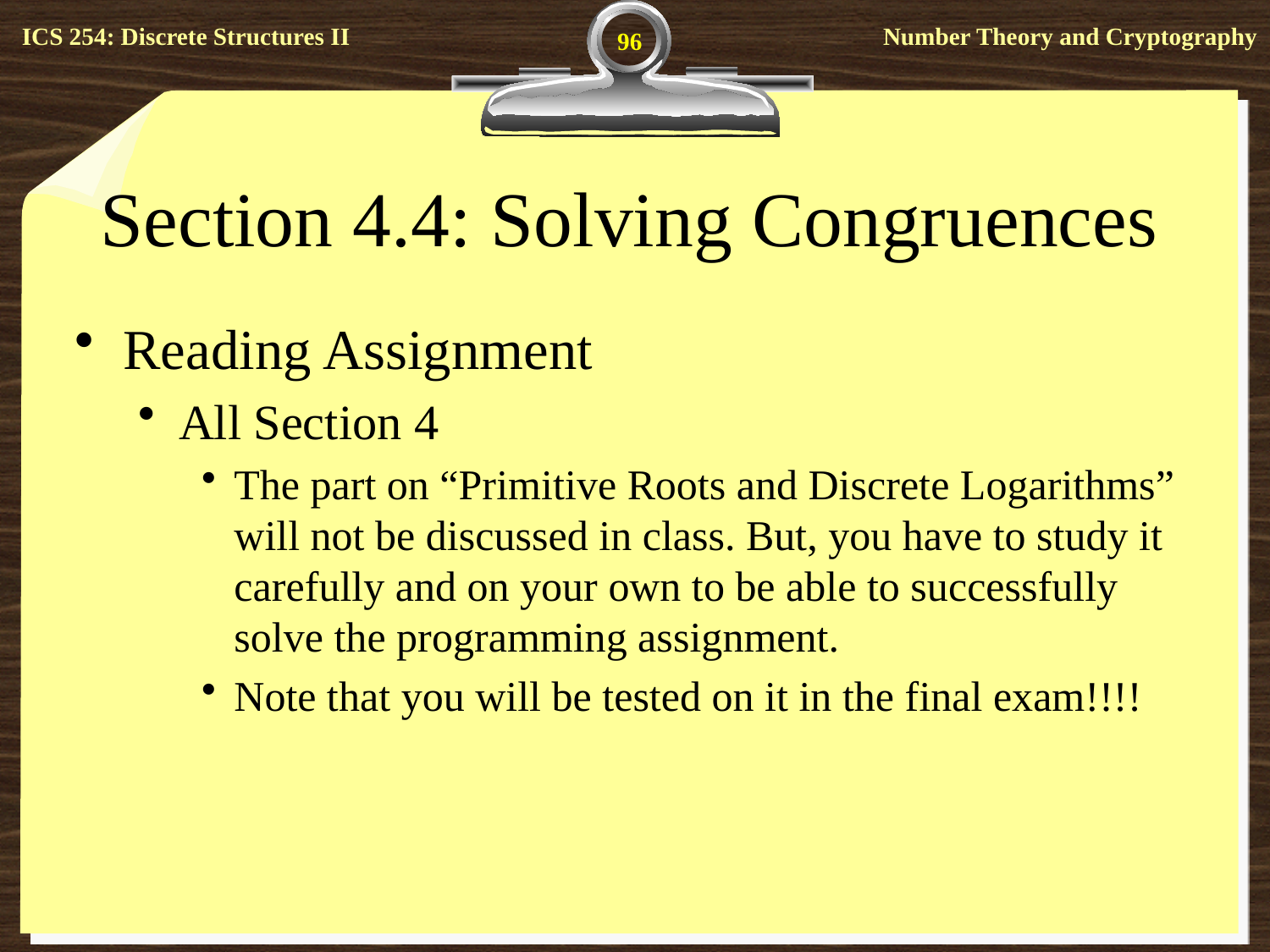

96
Section 4.4: Solving Congruences
Reading Assignment
All Section 4
The part on “Primitive Roots and Discrete Logarithms” will not be discussed in class. But, you have to study it carefully and on your own to be able to successfully solve the programming assignment.
Note that you will be tested on it in the final exam!!!!